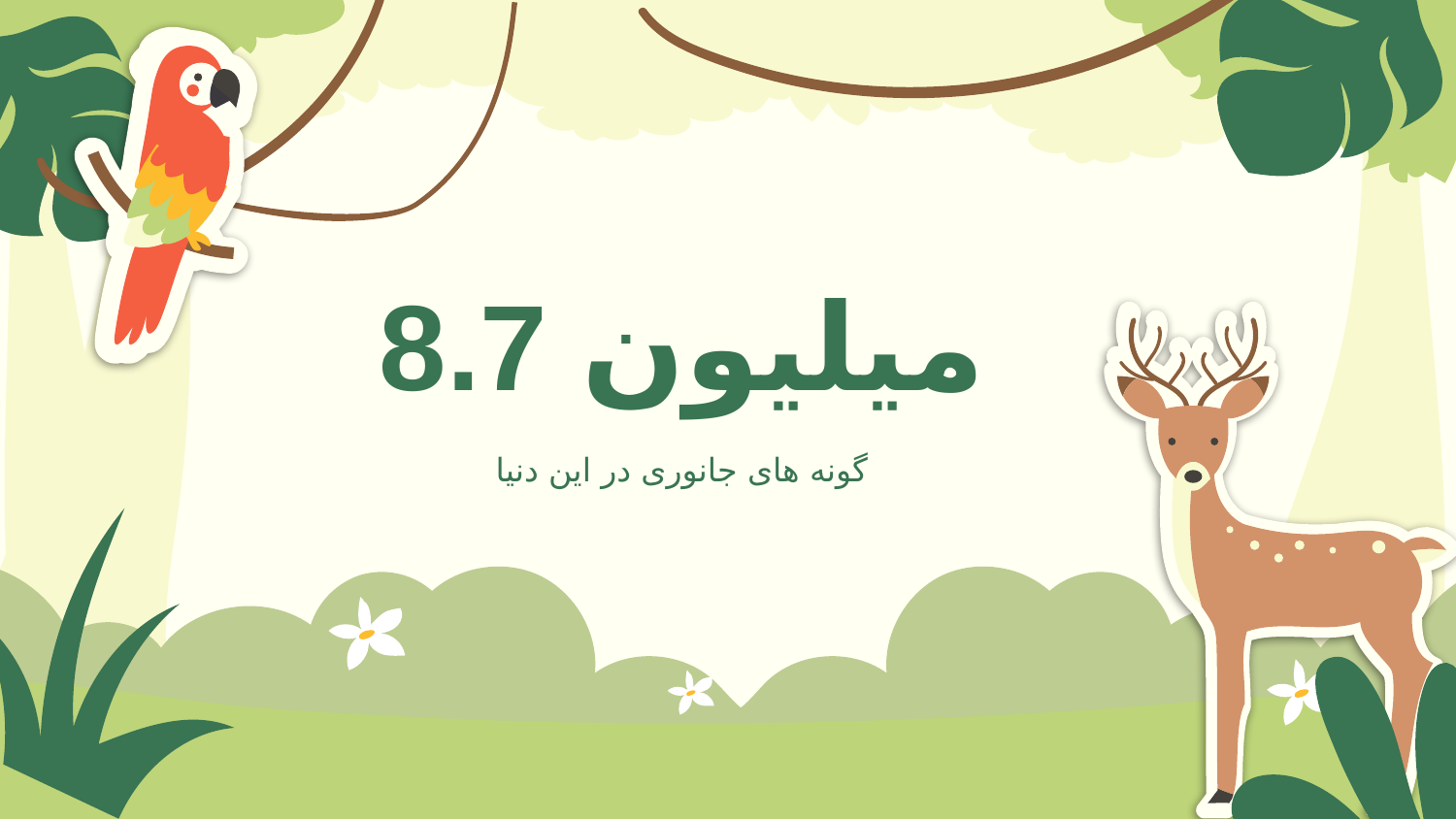

# 8.7 میلیون

گونه های جانوری در این دنیا